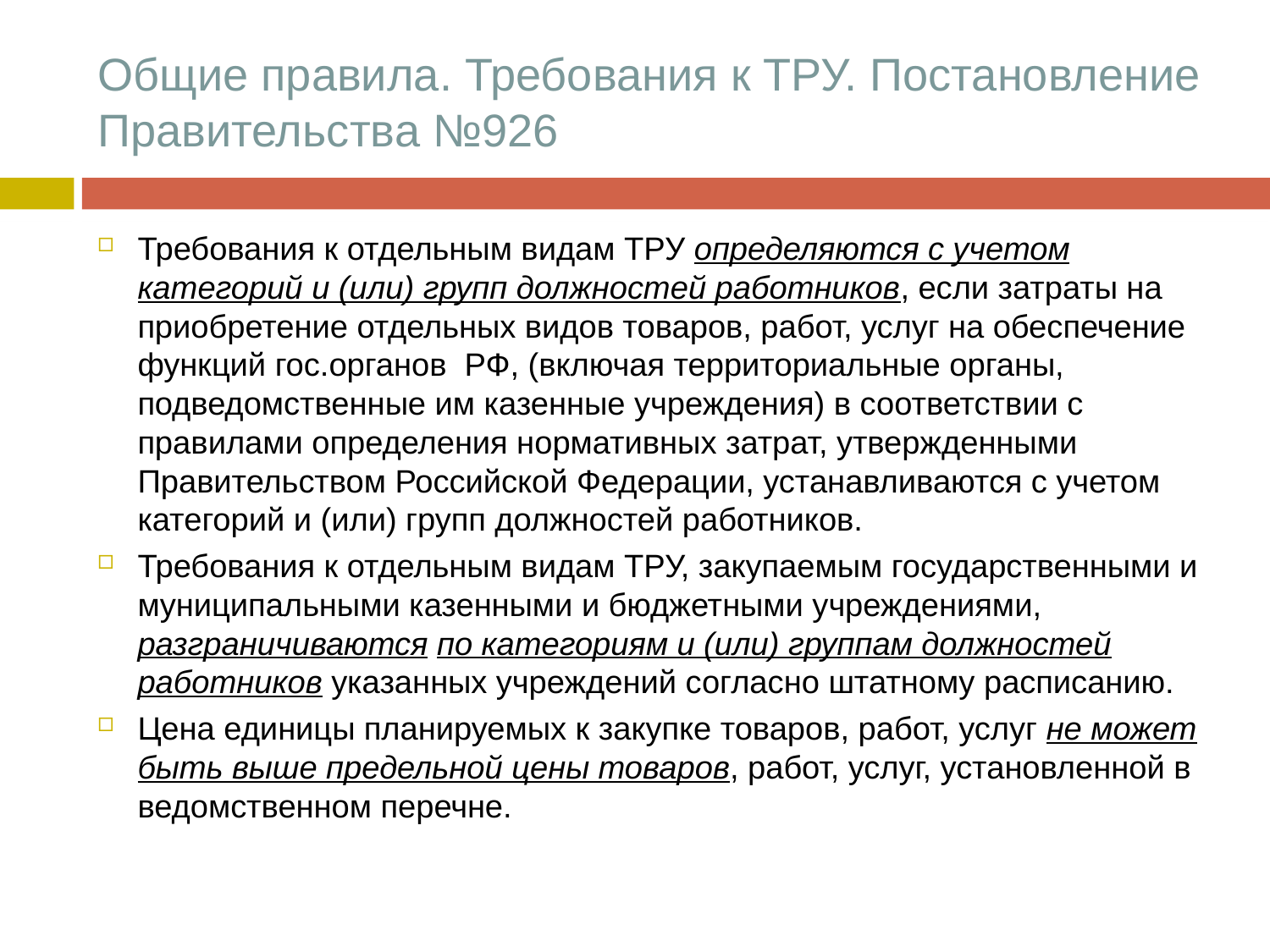

# Общие правила. Требования к ТРУ. Постановление Правительства №926
Требования к отдельным видам ТРУ определяются с учетом категорий и (или) групп должностей работников, если затраты на приобретение отдельных видов товаров, работ, услуг на обеспечение функций гос.органов  РФ, (включая территориальные органы, подведомственные им казенные учреждения) в соответствии с правилами определения нормативных затрат, утвержденными Правительством Российской Федерации, устанавливаются с учетом категорий и (или) групп должностей работников.
Требования к отдельным видам ТРУ, закупаемым государственными и муниципальными казенными и бюджетными учреждениями, разграничиваются по категориям и (или) группам должностей работников указанных учреждений согласно штатному расписанию.
Цена единицы планируемых к закупке товаров, работ, услуг не может быть выше предельной цены товаров, работ, услуг, установленной в ведомственном перечне.